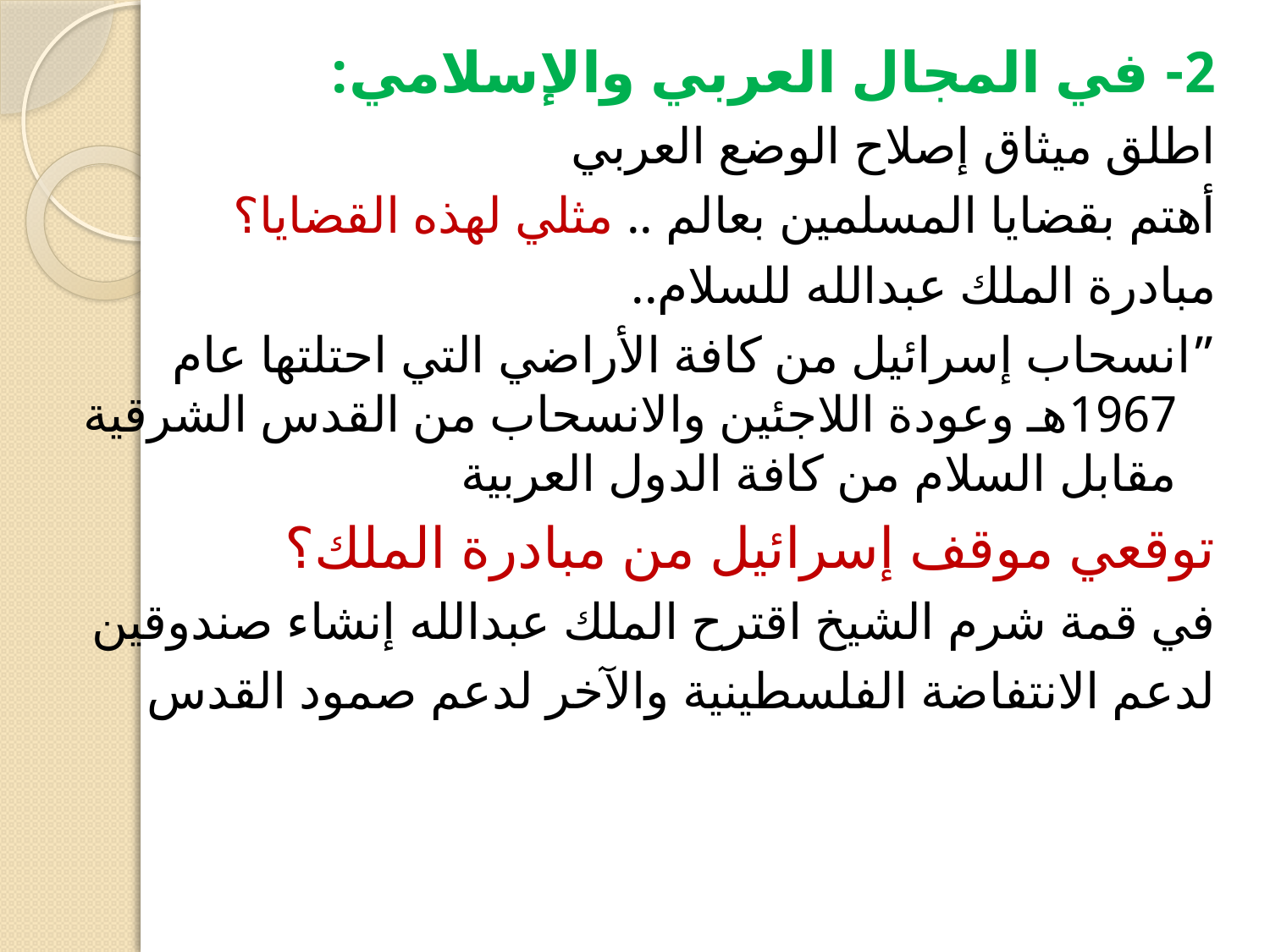

2- في المجال العربي والإسلامي:
اطلق ميثاق إصلاح الوضع العربي
أهتم بقضايا المسلمين بعالم .. مثلي لهذه القضايا؟
مبادرة الملك عبدالله للسلام..
”انسحاب إسرائيل من كافة الأراضي التي احتلتها عام 1967هـ وعودة اللاجئين والانسحاب من القدس الشرقية مقابل السلام من كافة الدول العربية
توقعي موقف إسرائيل من مبادرة الملك؟
في قمة شرم الشيخ اقترح الملك عبدالله إنشاء صندوقين
لدعم الانتفاضة الفلسطينية والآخر لدعم صمود القدس